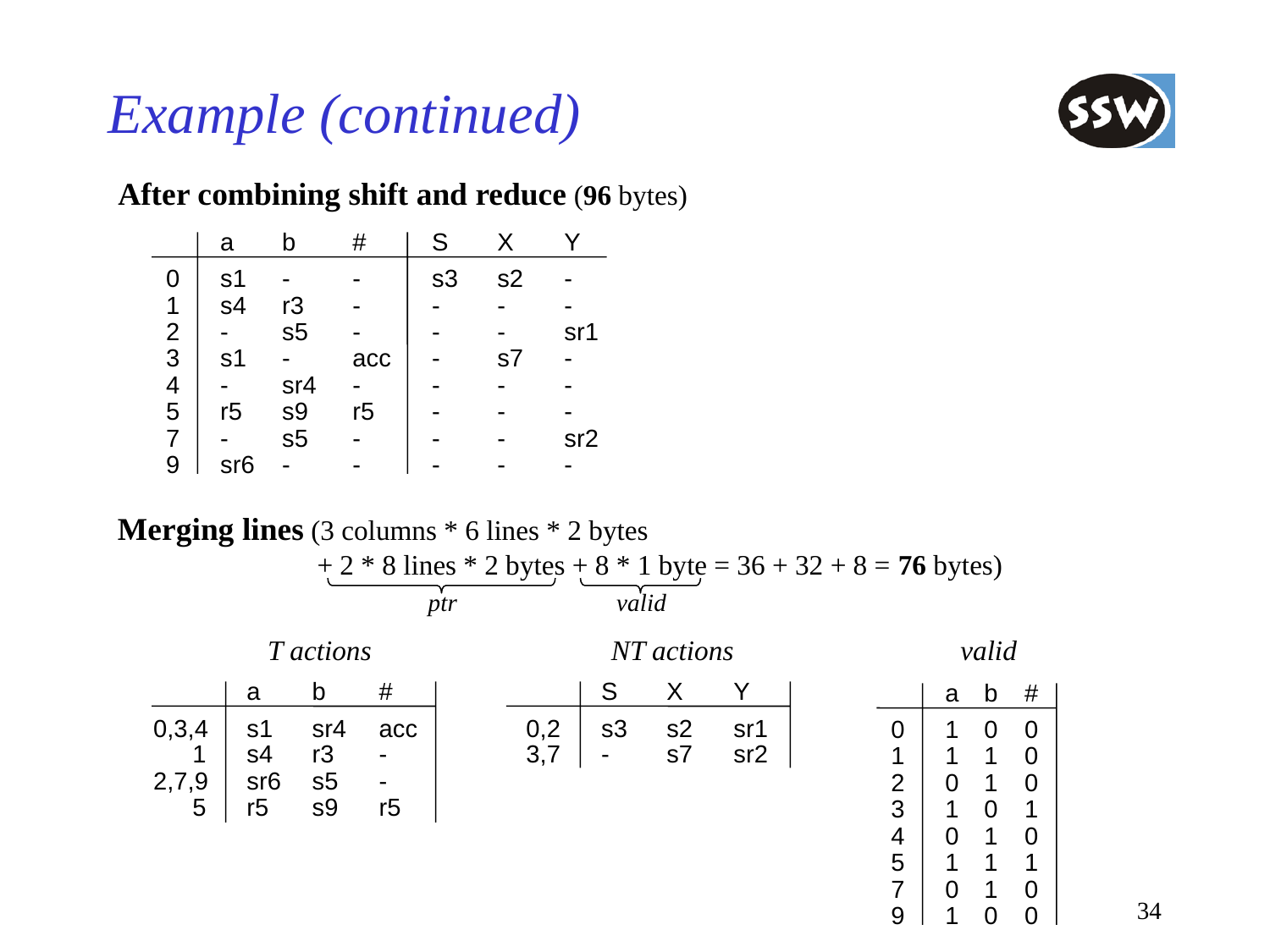

# Example (continued)
After combining shift and reduce (96 bytes)
		a	b	#	S	X	Y
	0	s1	-	-	s3	s2	-
	1	s4	r3	-	-	-	-
	2	-	s5	-	-	-	sr1
	3	s1	-	acc	-	s7	-
	4	-	sr4	-	-	-	-
	5	r5	s9	r5	-	-	-
	7	-	s5	-	-	-	sr2
	9	sr6	-	-	-	-	-

Merging lines (3 columns * 6 lines * 2 bytes
	+ 2 * 8 lines * 2 bytes + 8 * 1 byte = 36 + 32 + 8 = 76 bytes)

ptr
valid
T actions
NT actions
valid
		a	b	#
	0,3,4	s1	sr4	acc
	1	s4	r3	-
	2,7,9	sr6	s5	-
	5	r5	s9	r5
		S	X	Y
	0,2	s3	s2	sr1
	3,7	-	s7	sr2
		a	b	#
	0	1	0	0
	1	1	1	0
	2	0	1	0
	3	1	0	1
	4	0	1	0
	5	1	1	1
	7	0	1	0
	9	1	0	0

34